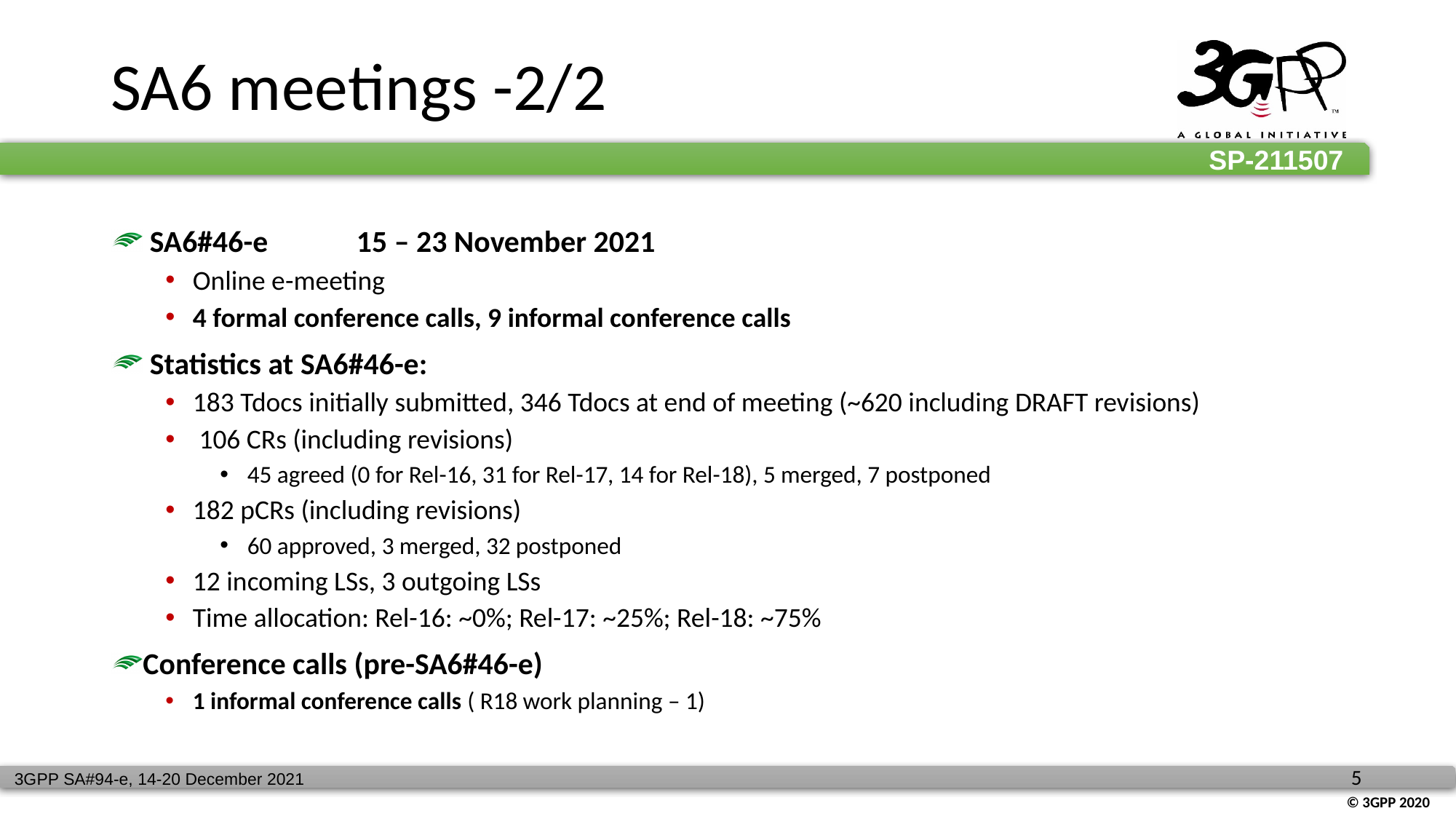

SA6 meetings -2/2
 SA6#46-e	15 – 23 November 2021
Online e-meeting
4 formal conference calls, 9 informal conference calls
 Statistics at SA6#46-e:
183 Tdocs initially submitted, 346 Tdocs at end of meeting (~620 including DRAFT revisions)
 106 CRs (including revisions)
45 agreed (0 for Rel-16, 31 for Rel-17, 14 for Rel-18), 5 merged, 7 postponed
182 pCRs (including revisions)
60 approved, 3 merged, 32 postponed
12 incoming LSs, 3 outgoing LSs
Time allocation: Rel-16: ~0%; Rel-17: ~25%; Rel-18: ~75%
Conference calls (pre-SA6#46-e)
1 informal conference calls ( R18 work planning – 1)